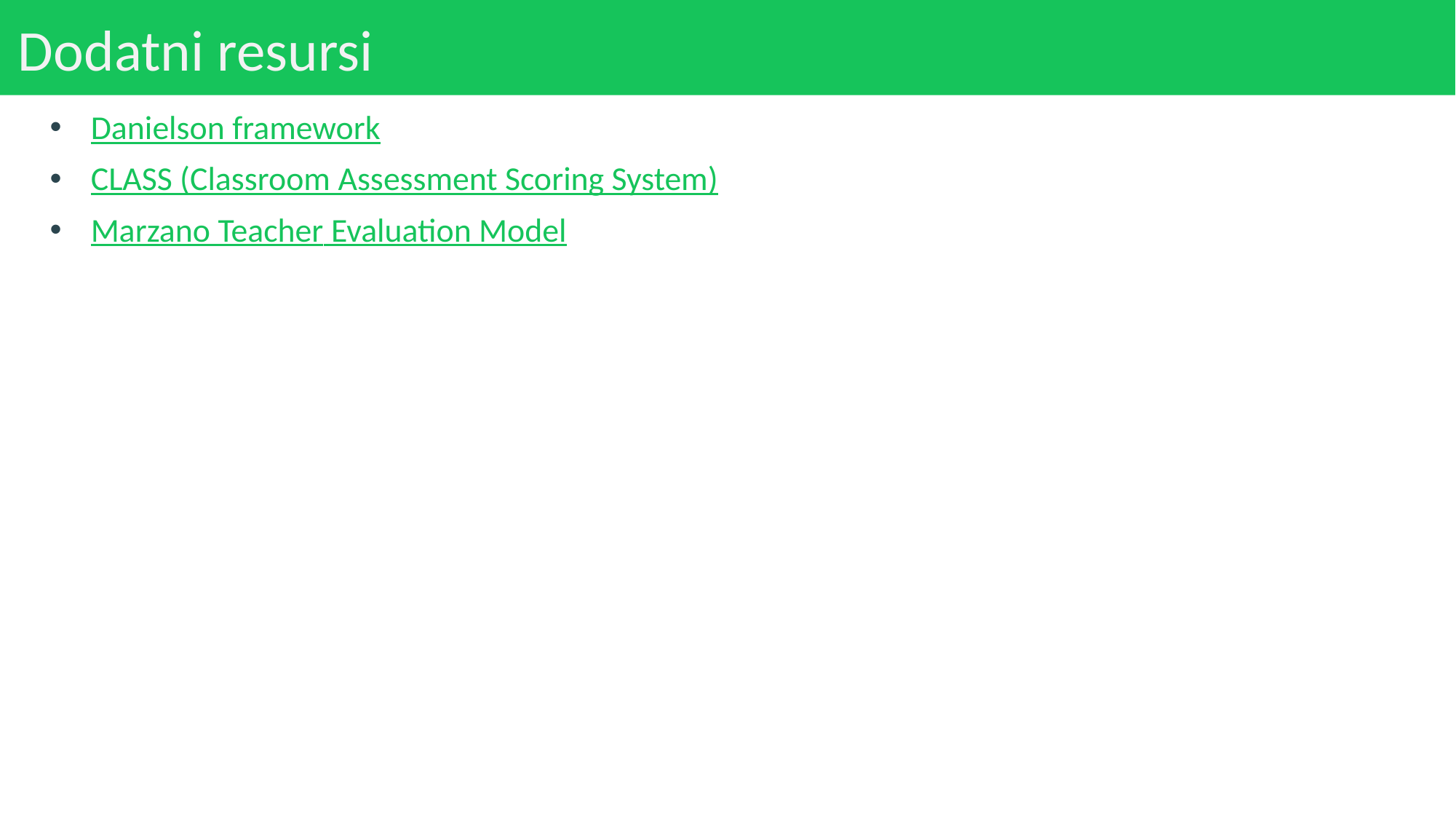

# Dodatni resursi
Danielson framework
CLASS (Classroom Assessment Scoring System)
Marzano Teacher Evaluation Model